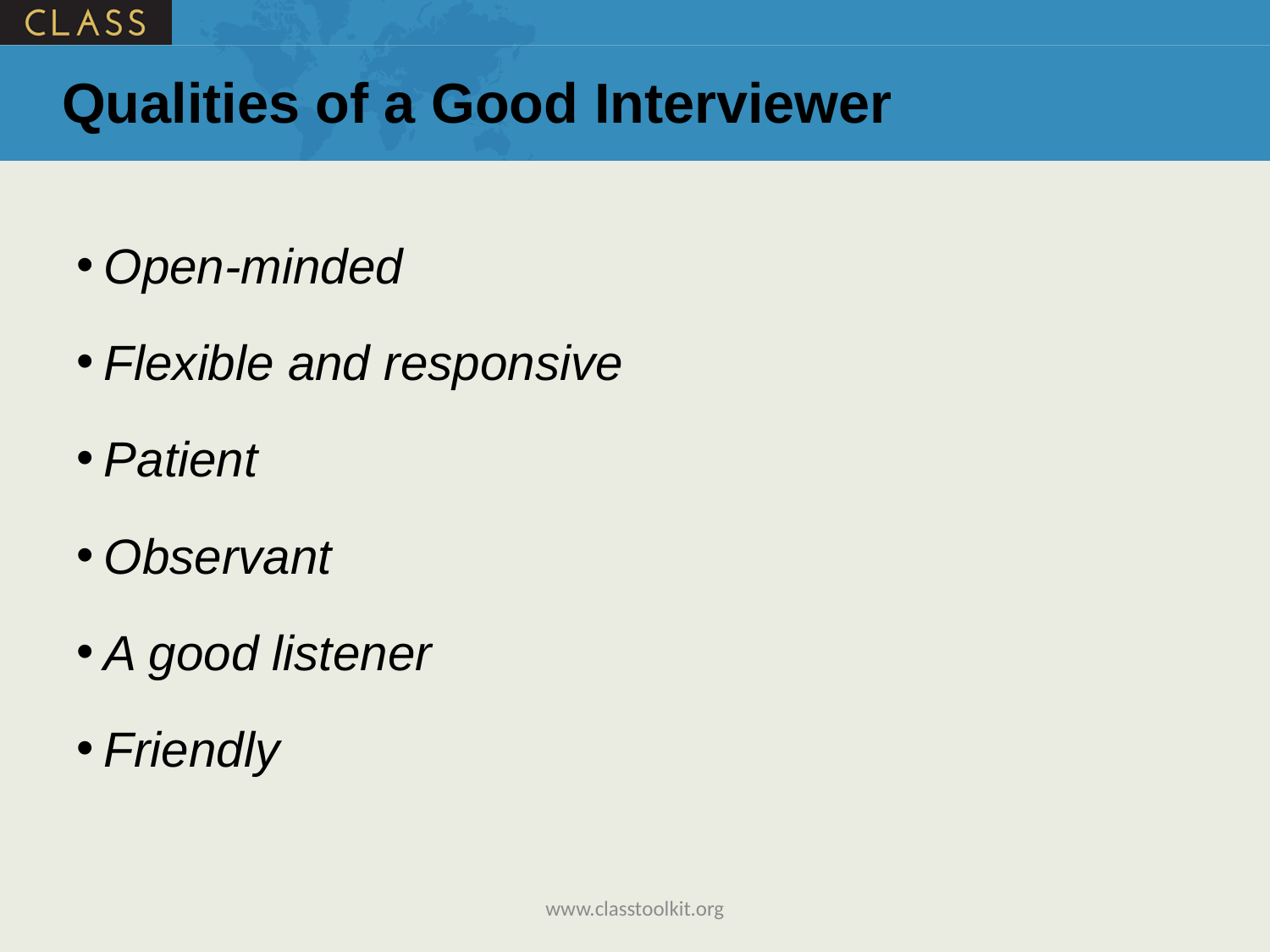

# Qualities of a Good Interviewer
Open-minded
Flexible and responsive
Patient
Observant
A good listener
Friendly
www.classtoolkit.org